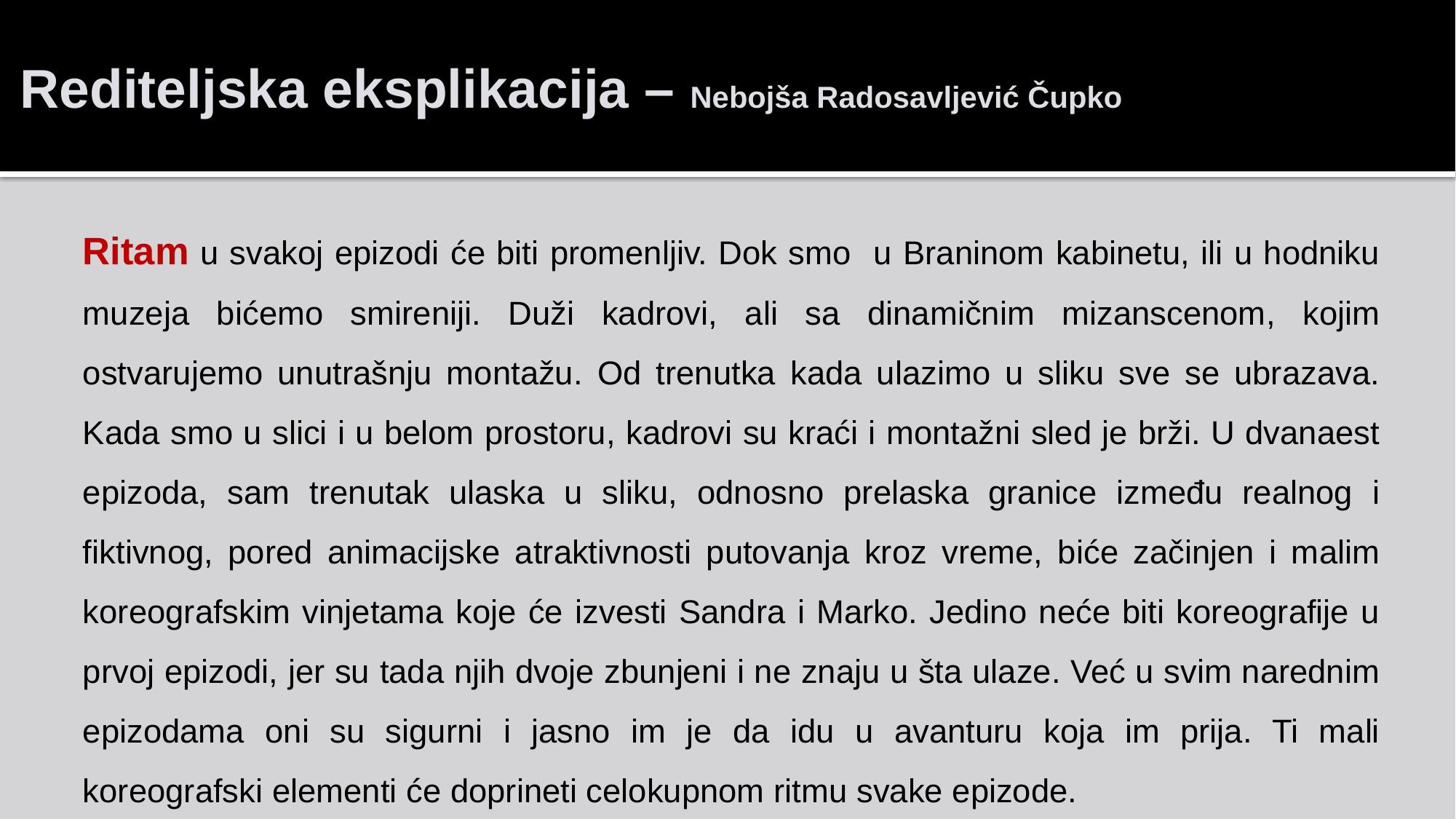

Rediteljska eksplikacija – Nebojša Radosavljević Čupko

Ritam u svakoj epizodi će biti promenljiv. Dok smo  u Braninom kabinetu, ili u hodniku muzeja bićemo smireniji. Duži kadrovi, ali sa dinamičnim mizanscenom, kojim ostvarujemo unutrašnju montažu. Od trenutka kada ulazimo u sliku sve se ubrazava. Kada smo u slici i u belom prostoru, kadrovi su kraći i montažni sled je brži. U dvanaest epizoda, sam trenutak ulaska u sliku, odnosno prelaska granice između realnog i fiktivnog, pored animacijske atraktivnosti putovanja kroz vreme, biće začinjen i malim koreografskim vinjetama koje će izvesti Sandra i Marko. Jedino neće biti koreografije u prvoj epizodi, jer su tada njih dvoje zbunjeni i ne znaju u šta ulaze. Već u svim narednim epizodama oni su sigurni i jasno im je da idu u avanturu koja im prija. Ti mali koreografski elementi će doprineti celokupnom ritmu svake epizode.